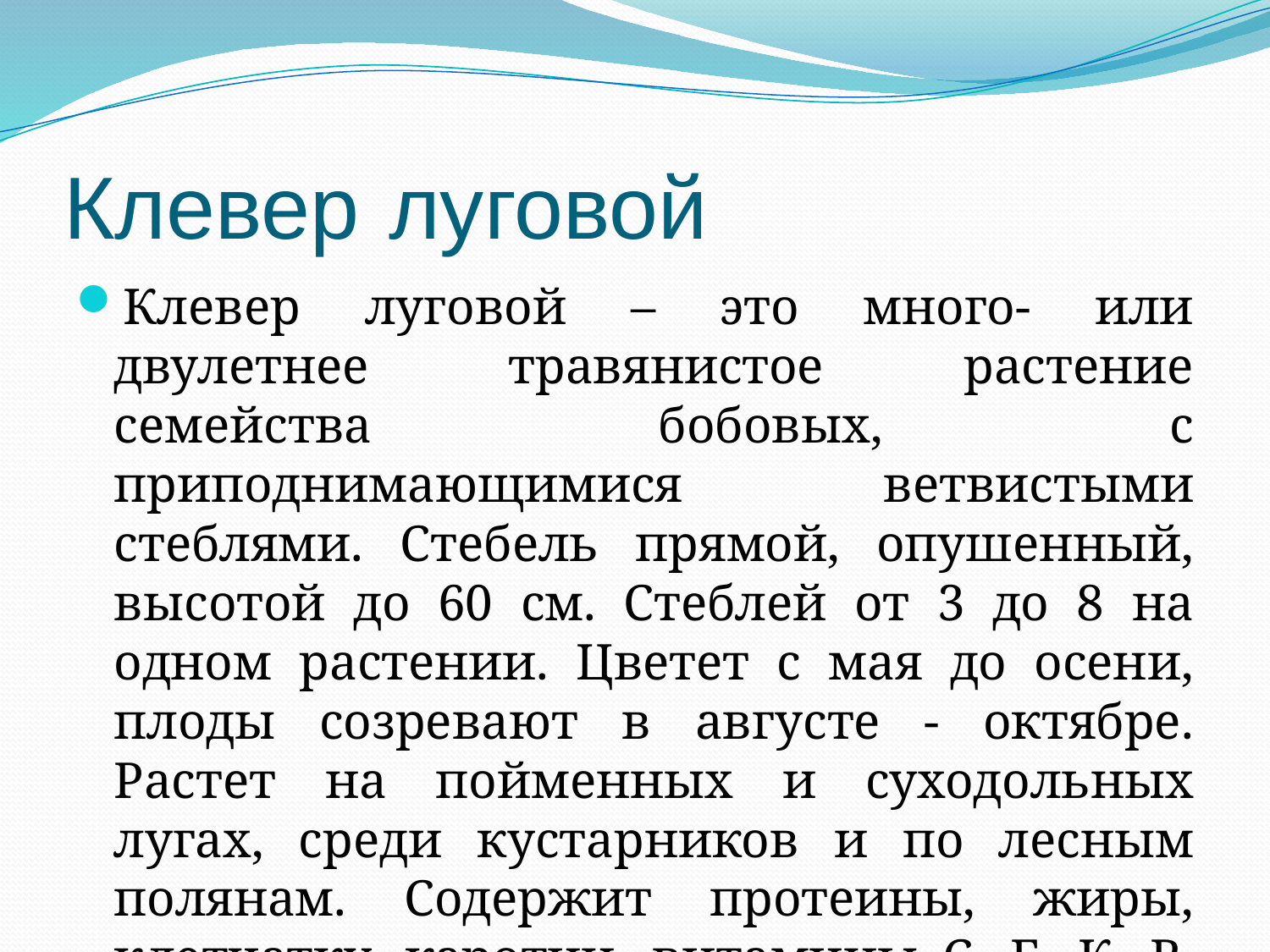

# Клевер луговой
Клевер луговой – это много- или двулетнее травянистое растение семейства бобовых, с приподнимающимися ветвистыми стеблями. Стебель прямой, опушенный, высотой до 60 см. Стеблей от 3 до 8 на одном растении. Цветет с мая до осени, плоды созревают в августе - октябре. Растет на пойменных и суходольных лугах, среди кустарников и по лесным полянам. Содержит протеины, жиры, клетчатку, каротин, витамины С, Е, К, В, эфирные масла, салициловую кислоту, кумарины.